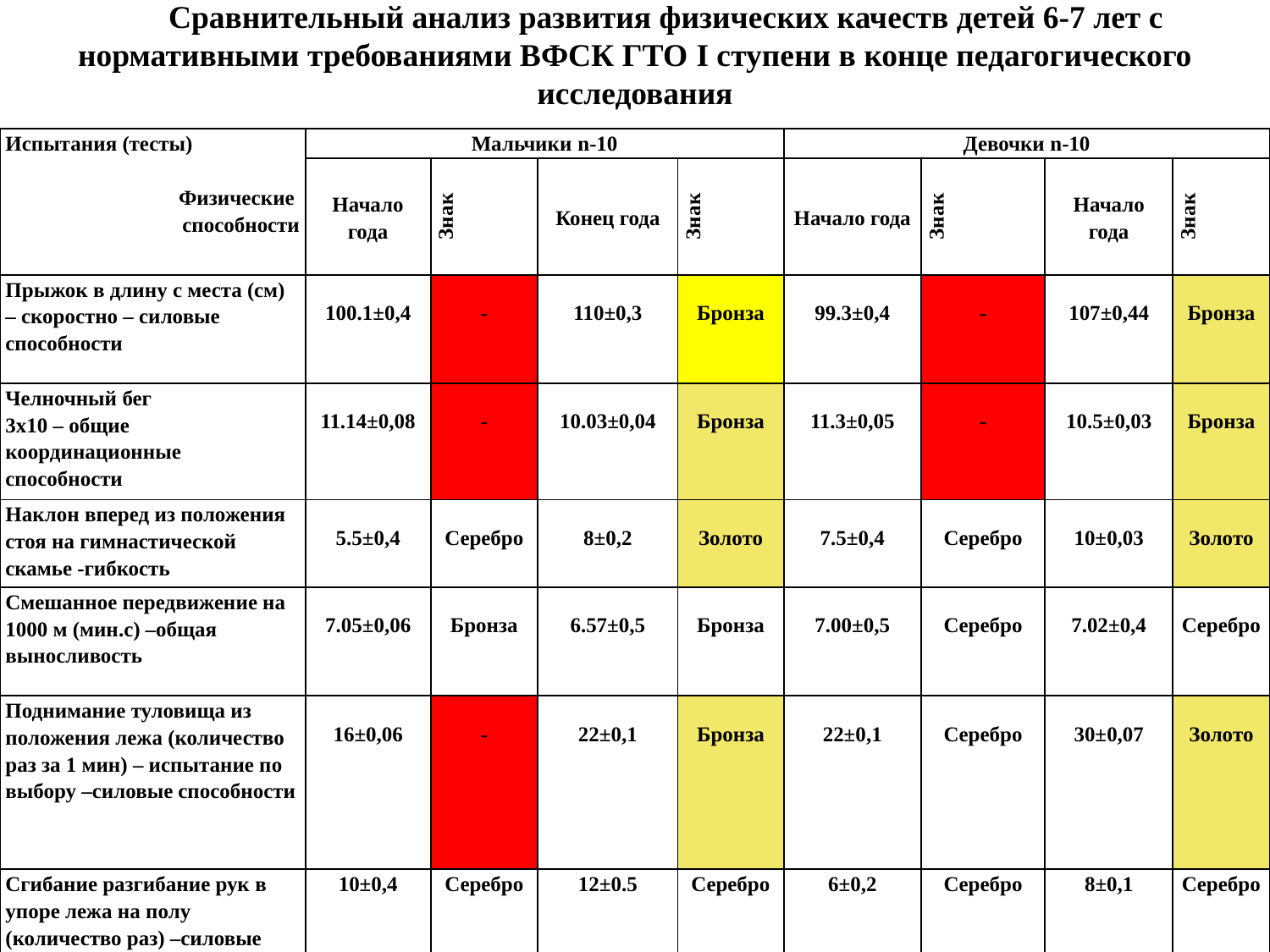

Сравнительный анализ развития физических качеств детей 6-7 лет с нормативными требованиями ВФСК ГТО I ступени в конце педагогического исследования
| Испытания (тесты) Физические способности | Мальчики n-10 |  |  |  | Девочки n-10 |  |  |  |
| --- | --- | --- | --- | --- | --- | --- | --- | --- |
|  | Начало года | Знак | Конец года | Знак | Начало года | Знак | Начало года | Знак |
| Прыжок в длину с места (см) – скоростно – силовые способности | 100.1±0,4 | - | 110±0,3 | Бронза | 99.3±0,4 | - | 107±0,44 | Бронза |
| Челночный бег 3x10 – общие координационные способности | 11.14±0,08 | - | 10.03±0,04 | Бронза | 11.3±0,05 | - | 10.5±0,03 | Бронза |
| Наклон вперед из положения стоя на гимнастической скамье -гибкость | 5.5±0,4 | Серебро | 8±0,2 | Золото | 7.5±0,4 | Серебро | 10±0,03 | Золото |
| Смешанное передвижение на 1000 м (мин.с) –общая выносливость | 7.05±0,06 | Бронза | 6.57±0,5 | Бронза | 7.00±0,5 | Серебро | 7.02±0,4 | Серебро |
| Поднимание туловища из положения лежа (количество раз за 1 мин) – испытание по выбору –силовые способности | 16±0,06 | - | 22±0,1 | Бронза | 22±0,1 | Серебро | 30±0,07 | Золото |
| Сгибание разгибание рук в упоре лежа на полу (количество раз) –силовые способности | 10±0,4 | Серебро | 12±0.5 | Серебро | 6±0,2 | Серебро | 8±0,1 | Серебро |